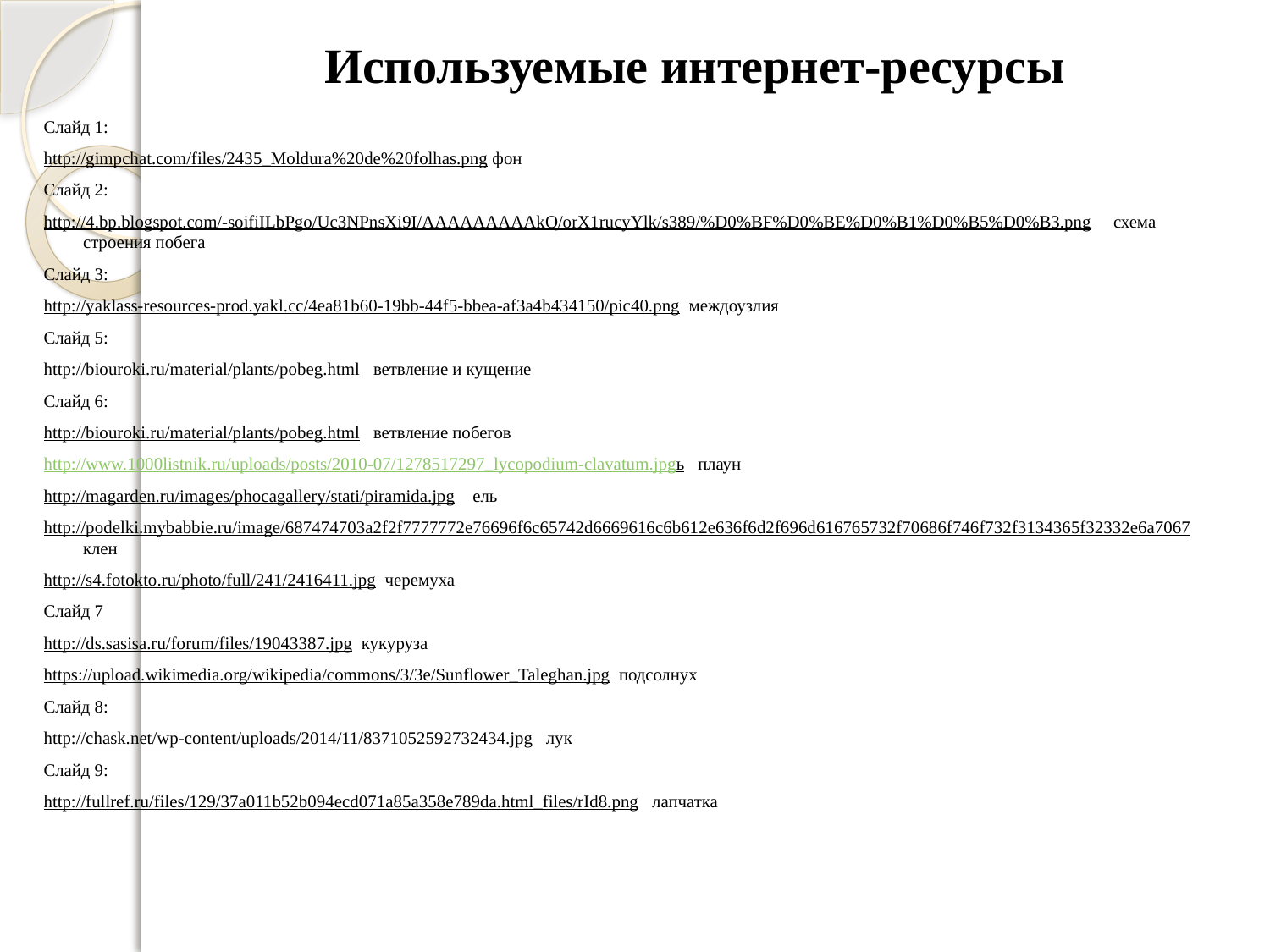

# Используемые интернет-ресурсы
Слайд 1:
http://gimpchat.com/files/2435_Moldura%20de%20folhas.png фон
Слайд 2:
http://4.bp.blogspot.com/-soifiILbPgo/Uc3NPnsXi9I/AAAAAAAAAkQ/orX1rucyYlk/s389/%D0%BF%D0%BE%D0%B1%D0%B5%D0%B3.png     схема строения побега
Слайд 3:
http://yaklass-resources-prod.yakl.cc/4ea81b60-19bb-44f5-bbea-af3a4b434150/pic40.png  междоузлия
Слайд 5:
http://biouroki.ru/material/plants/pobeg.html   ветвление и кущение
Слайд 6:
http://biouroki.ru/material/plants/pobeg.html   ветвление побегов
http://www.1000listnik.ru/uploads/posts/2010-07/1278517297_lycopodium-clavatum.jpgь   плаун
http://magarden.ru/images/phocagallery/stati/piramida.jpg    ель
http://podelki.mybabbie.ru/image/687474703a2f2f7777772e76696f6c65742d6669616c6b612e636f6d2f696d616765732f70686f746f732f3134365f32332e6a7067   клен
http://s4.fotokto.ru/photo/full/241/2416411.jpg  черемуха
Слайд 7
http://ds.sasisa.ru/forum/files/19043387.jpg  кукуруза
https://upload.wikimedia.org/wikipedia/commons/3/3e/Sunflower_Taleghan.jpg  подсолнух
Слайд 8:
http://chask.net/wp-content/uploads/2014/11/8371052592732434.jpg   лук
Слайд 9:
http://fullref.ru/files/129/37a011b52b094ecd071a85a358e789da.html_files/rId8.png   лапчатка